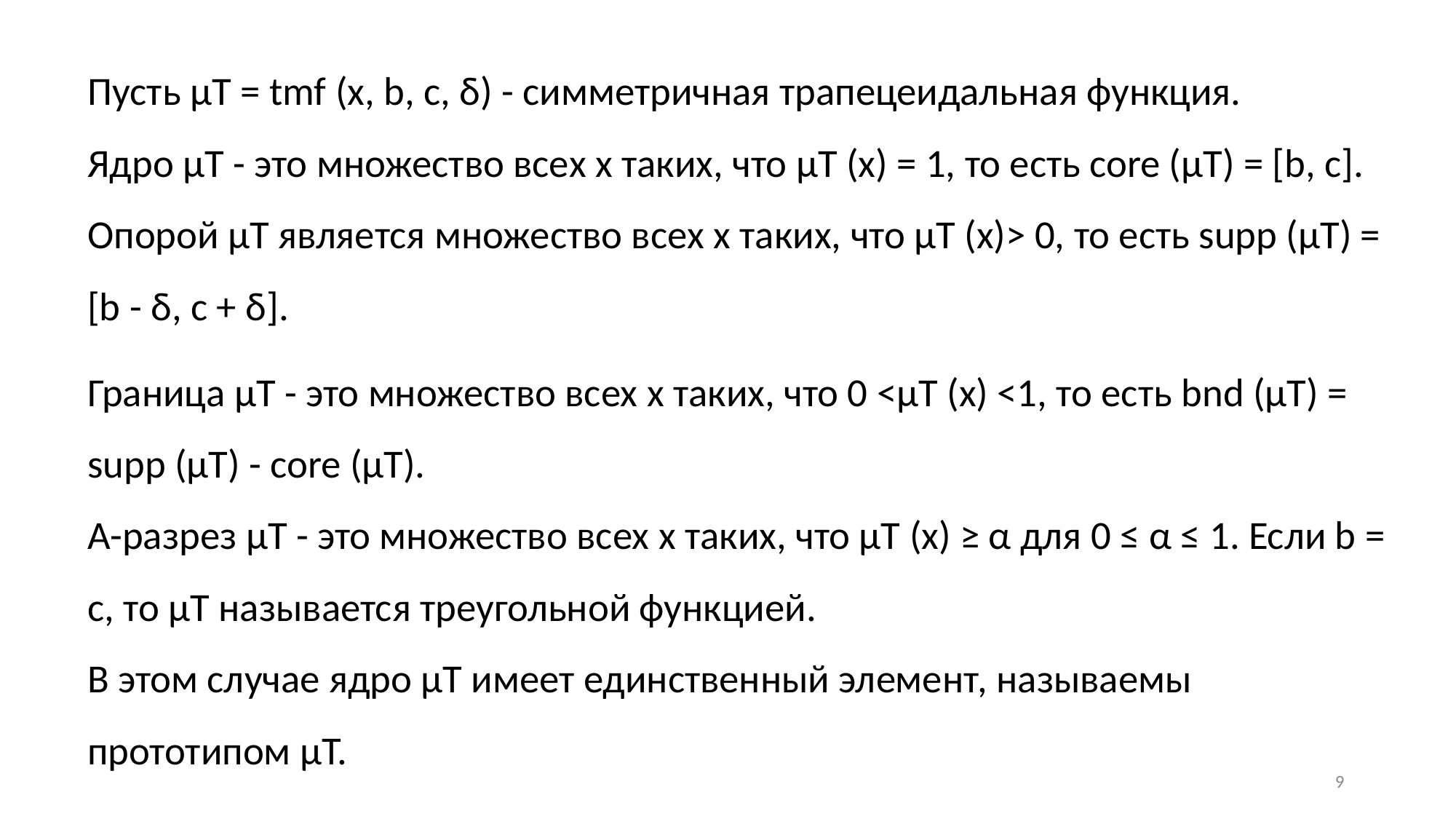

Пусть μT = tmf (x, b, c, δ) - симметричная трапецеидальная функция.
Ядро μT - это множество всех x таких, что μT (x) = 1, то есть core (μT) = [b, c].
Опорой μT является множество всех x таких, что μT (x)> 0, то есть supp (μT) = [b - δ, c + δ].
Граница μT - это множество всех x таких, что 0 <μT (x) <1, то есть bnd (μT) = supp (μT) - core (μT).
Α-разрез μT - это множество всех x таких, что μT (x) ≥ α для 0 ≤ α ≤ 1. Если b = c, то μT называется треугольной функцией.
В этом случае ядро μT имеет единственный элемент, называемы прототипом μT.

9